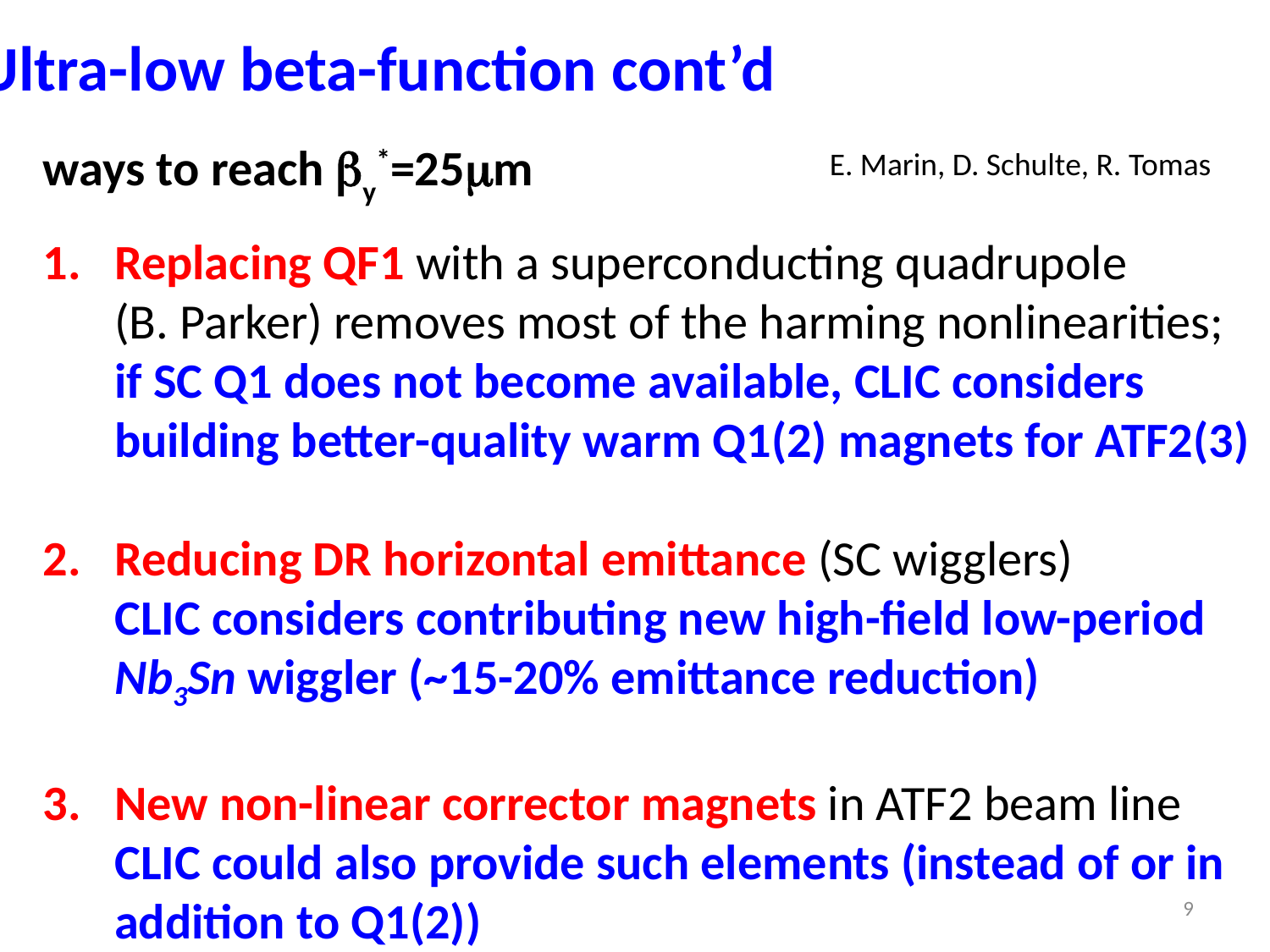

Ultra-low beta-function cont’d
ways to reach βy*=25μm
E. Marin, D. Schulte, R. Tomas
Replacing QF1 with a superconducting quadrupole
	(B. Parker) removes most of the harming nonlinearities;
	if SC Q1 does not become available, CLIC considers
	building better-quality warm Q1(2) magnets for ATF2(3)

Reducing DR horizontal emittance (SC wigglers)
	CLIC considers contributing new high-field low-period
	Nb3Sn wiggler (~15-20% emittance reduction)

New non-linear corrector magnets in ATF2 beam line
	CLIC could also provide such elements (instead of or in
	addition to Q1(2))

9